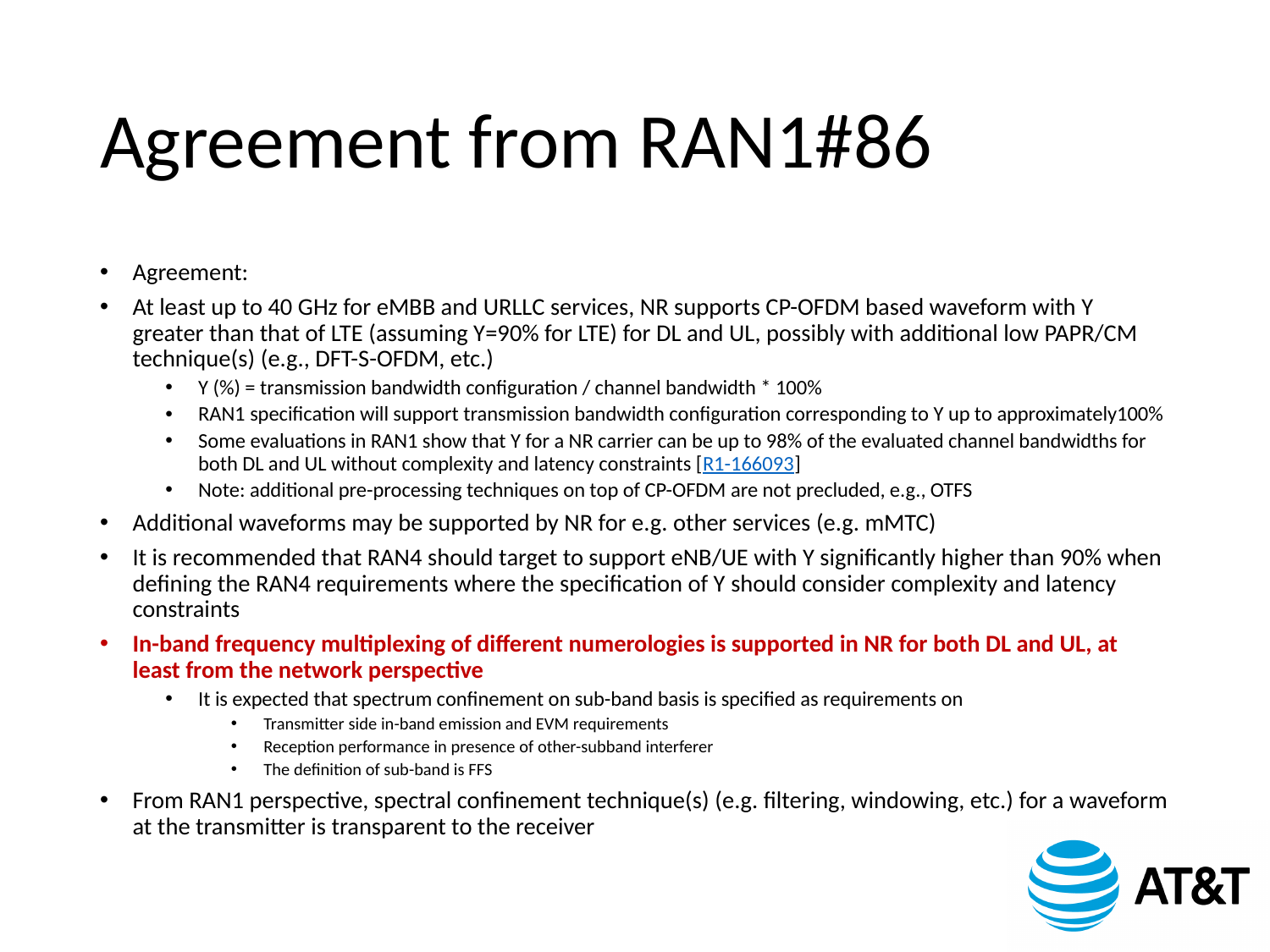

# Agreement from RAN1#86
Agreement:
At least up to 40 GHz for eMBB and URLLC services, NR supports CP-OFDM based waveform with Y greater than that of LTE (assuming Y=90% for LTE) for DL and UL, possibly with additional low PAPR/CM technique(s) (e.g., DFT-S-OFDM, etc.)
Y (%) = transmission bandwidth configuration / channel bandwidth * 100%
RAN1 specification will support transmission bandwidth configuration corresponding to Y up to approximately100%
Some evaluations in RAN1 show that Y for a NR carrier can be up to 98% of the evaluated channel bandwidths for both DL and UL without complexity and latency constraints [R1-166093]
Note: additional pre-processing techniques on top of CP-OFDM are not precluded, e.g., OTFS
Additional waveforms may be supported by NR for e.g. other services (e.g. mMTC)
It is recommended that RAN4 should target to support eNB/UE with Y significantly higher than 90% when defining the RAN4 requirements where the specification of Y should consider complexity and latency constraints
In-band frequency multiplexing of different numerologies is supported in NR for both DL and UL, at least from the network perspective
It is expected that spectrum confinement on sub-band basis is specified as requirements on
Transmitter side in-band emission and EVM requirements
Reception performance in presence of other-subband interferer
The definition of sub-band is FFS
From RAN1 perspective, spectral confinement technique(s) (e.g. filtering, windowing, etc.) for a waveform at the transmitter is transparent to the receiver